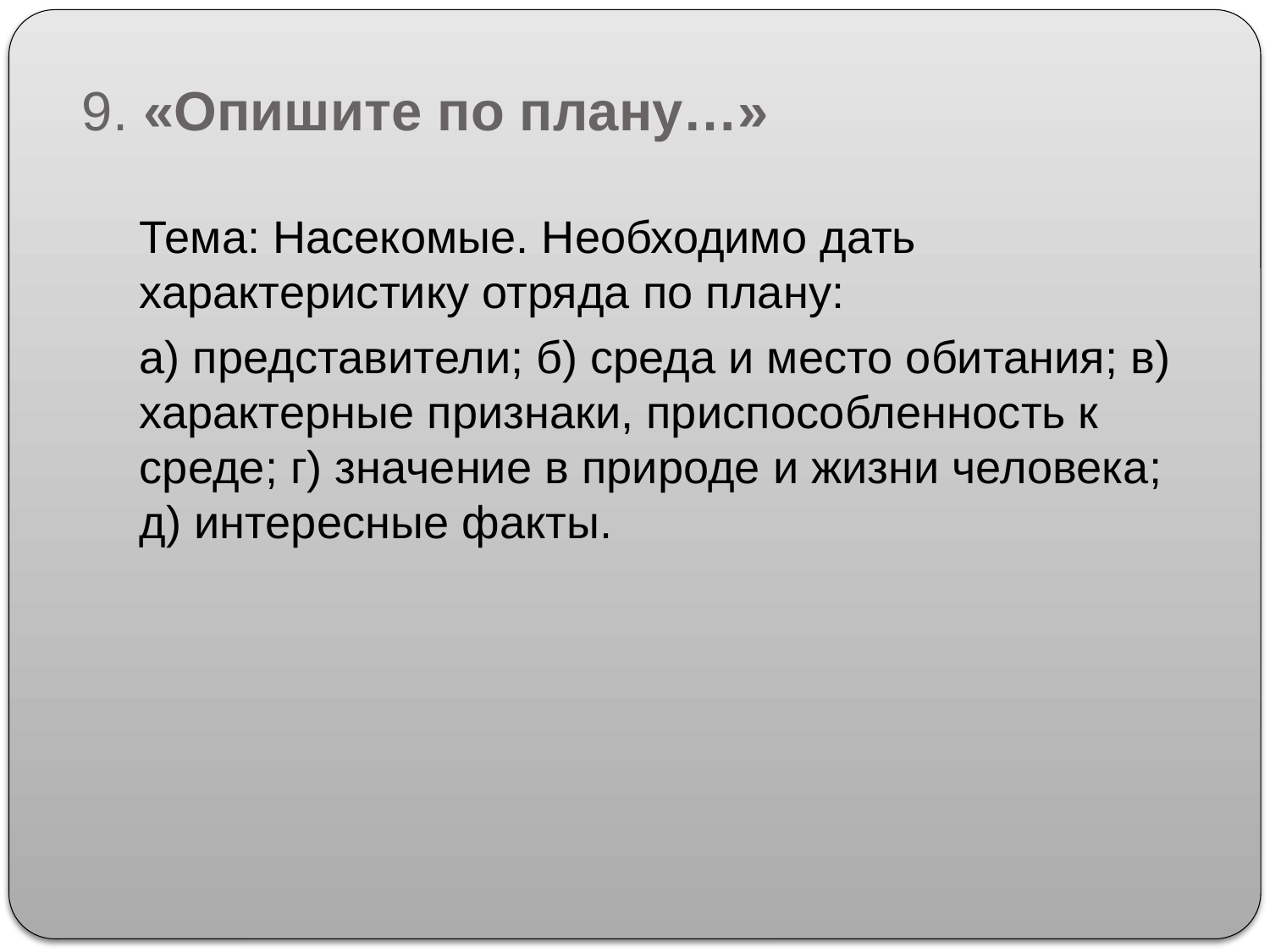

# 9. «Опишите по плану…»
Тема: Насекомые. Необходимо дать характеристику отряда по плану:
а) представители; б) среда и место обитания; в) характерные признаки, приспособленность к среде; г) значение в природе и жизни человека; д) интересные факты.